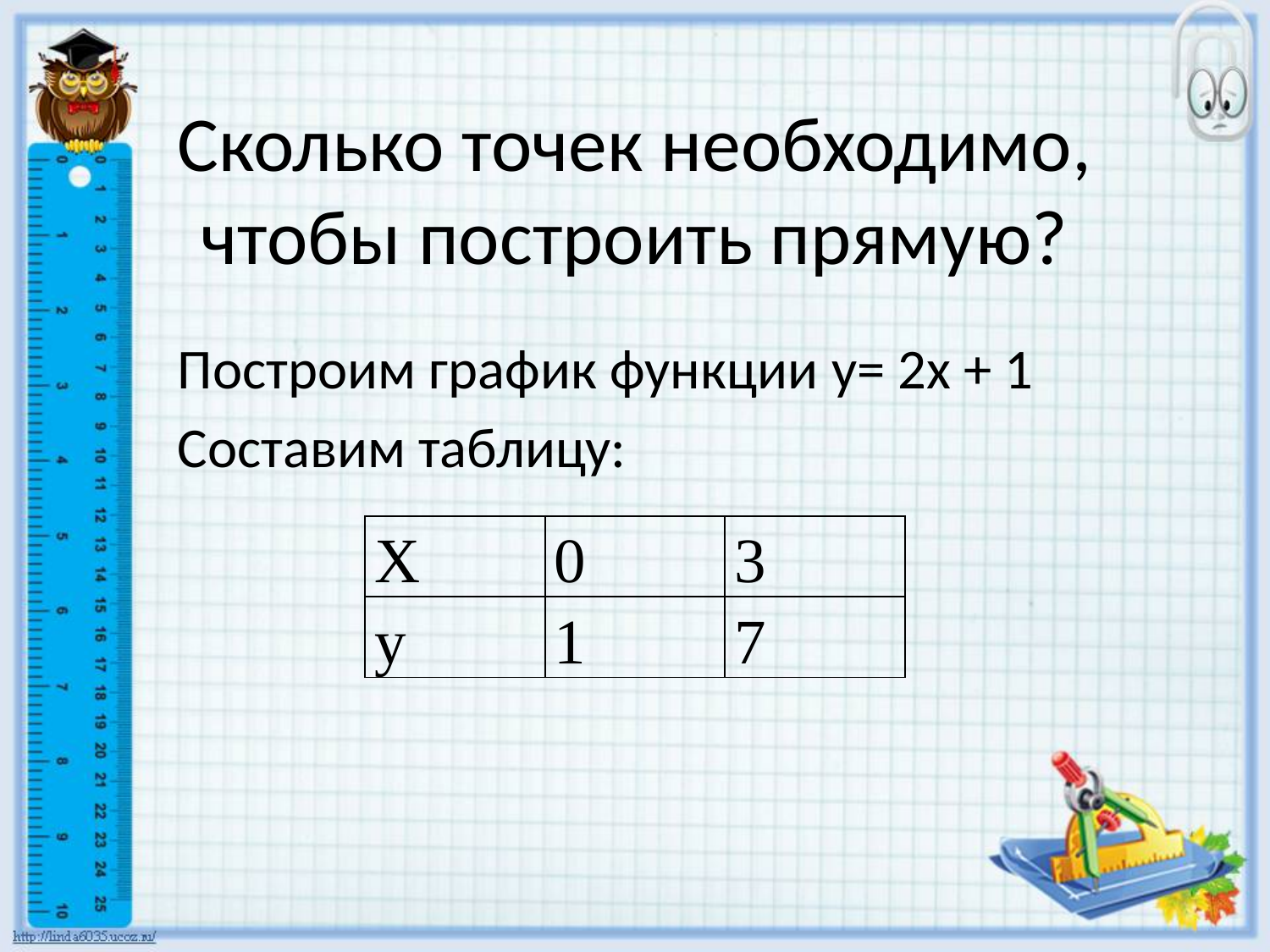

# Сколько точек необходимо, чтобы построить прямую?
Построим график функции y= 2x + 1
Составим таблицу:

| Х | 0 | 3 |
| --- | --- | --- |
| у | 1 | 7 |